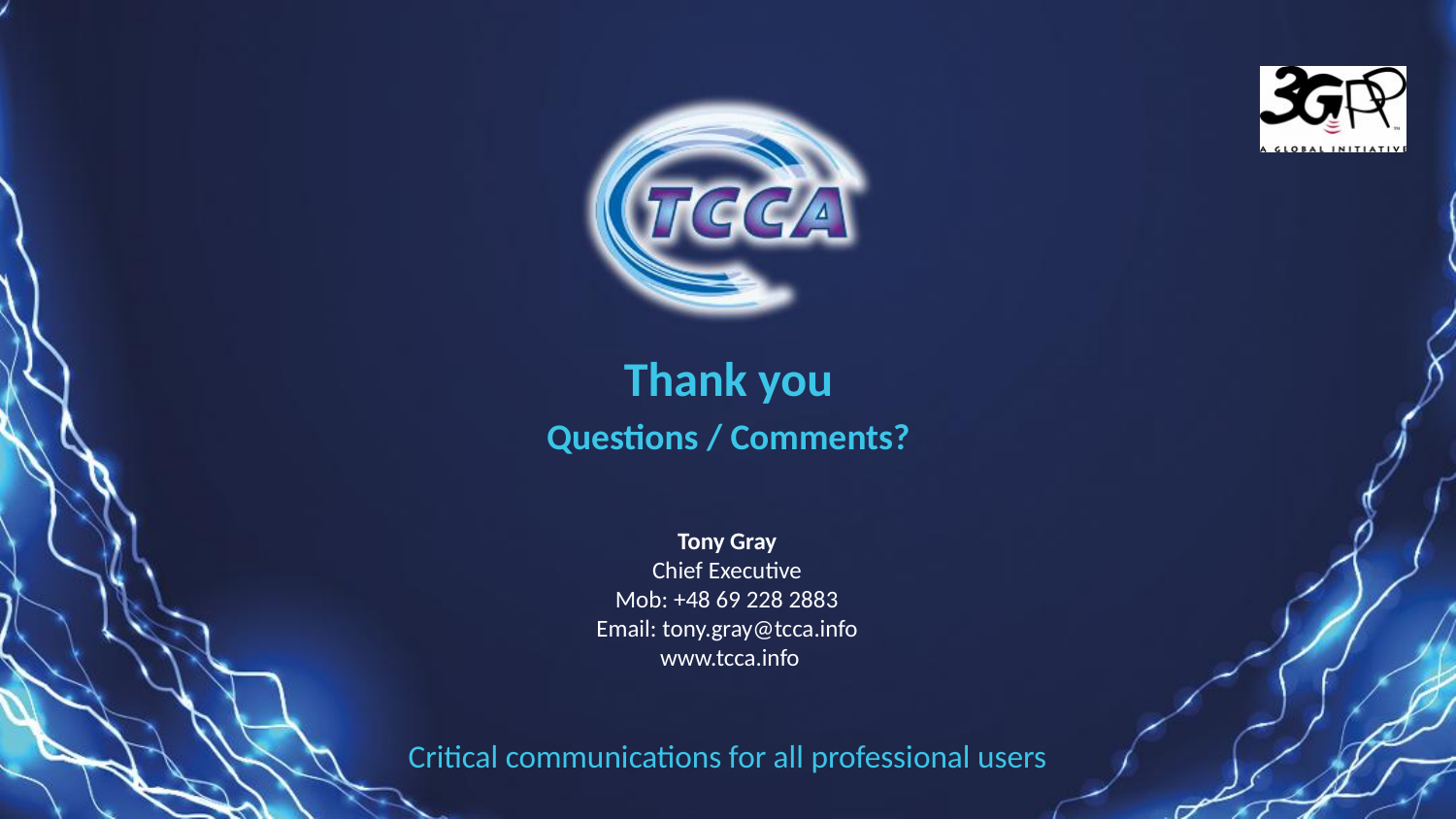

Thank you
Questions / Comments?
Tony Gray
Chief Executive
Mob: +48 69 228 2883
Email: tony.gray@tcca.info
 www.tcca.info